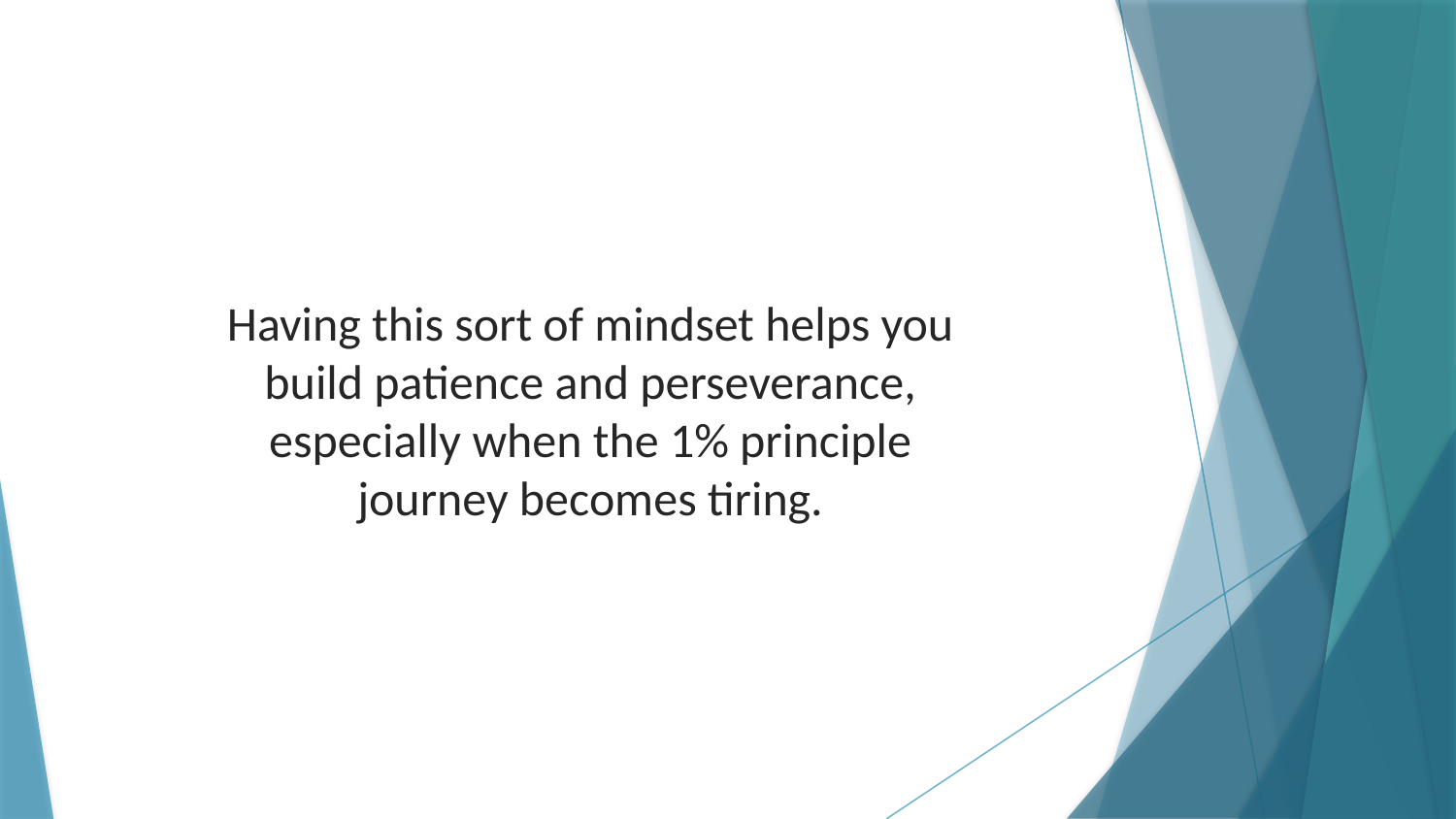

Having this sort of mindset helps you build patience and perseverance, especially when the 1% principle journey becomes tiring.